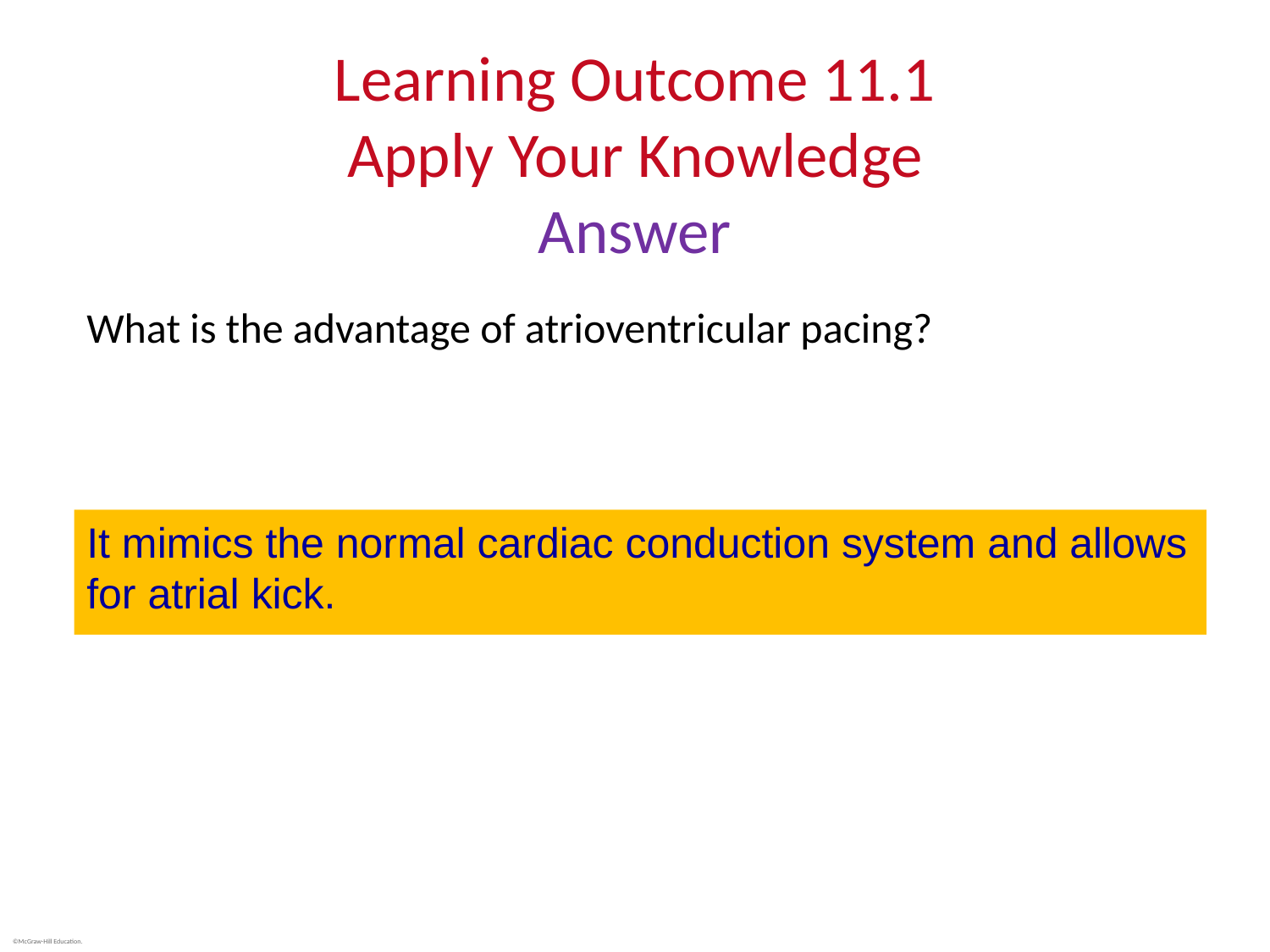

# Learning Outcome 11.1 Apply Your Knowledge Answer
What is the advantage of atrioventricular pacing?
It mimics the normal cardiac conduction system and allows for atrial kick.